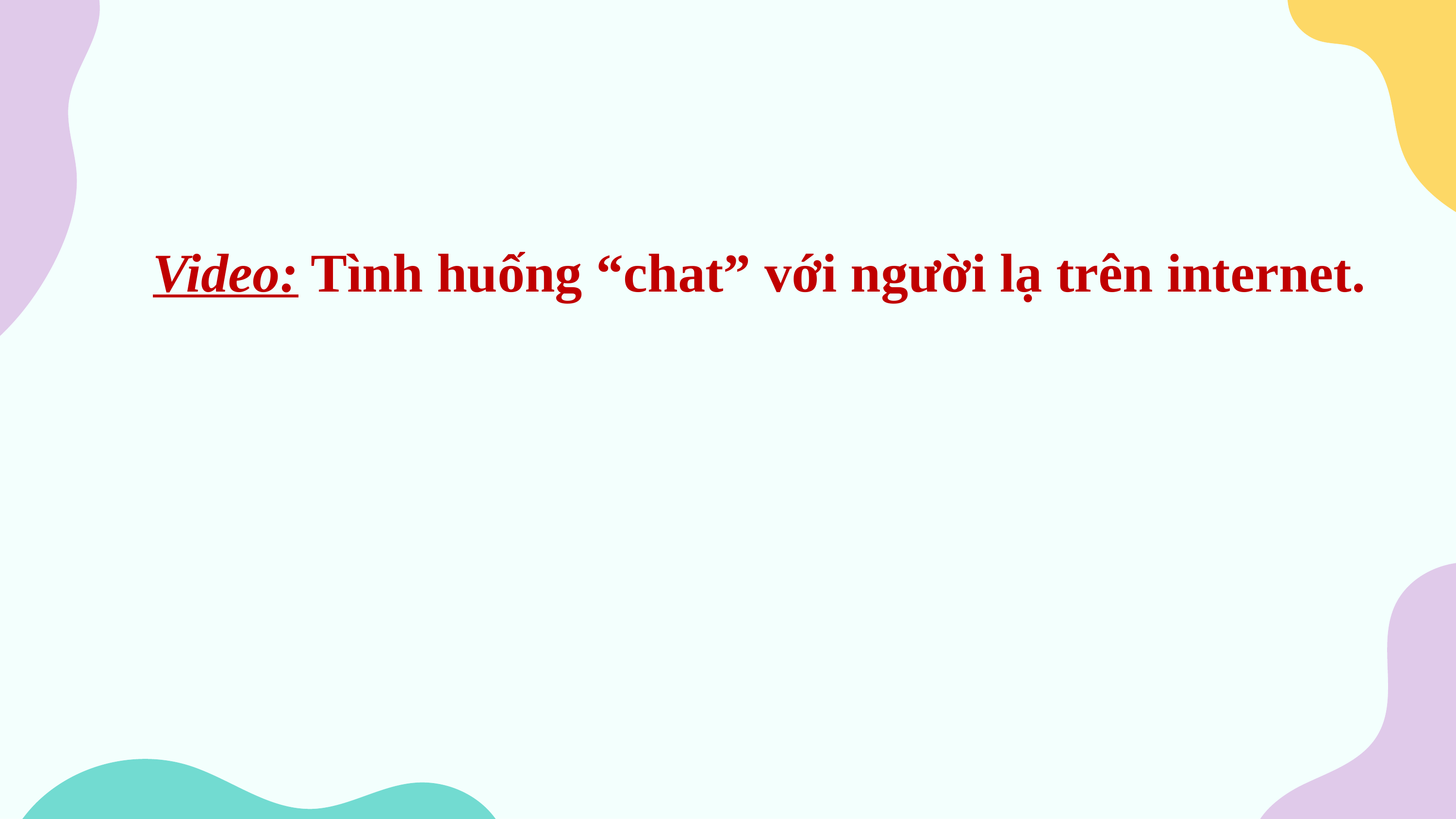

Video: Tình huống “chat” với người lạ trên internet.